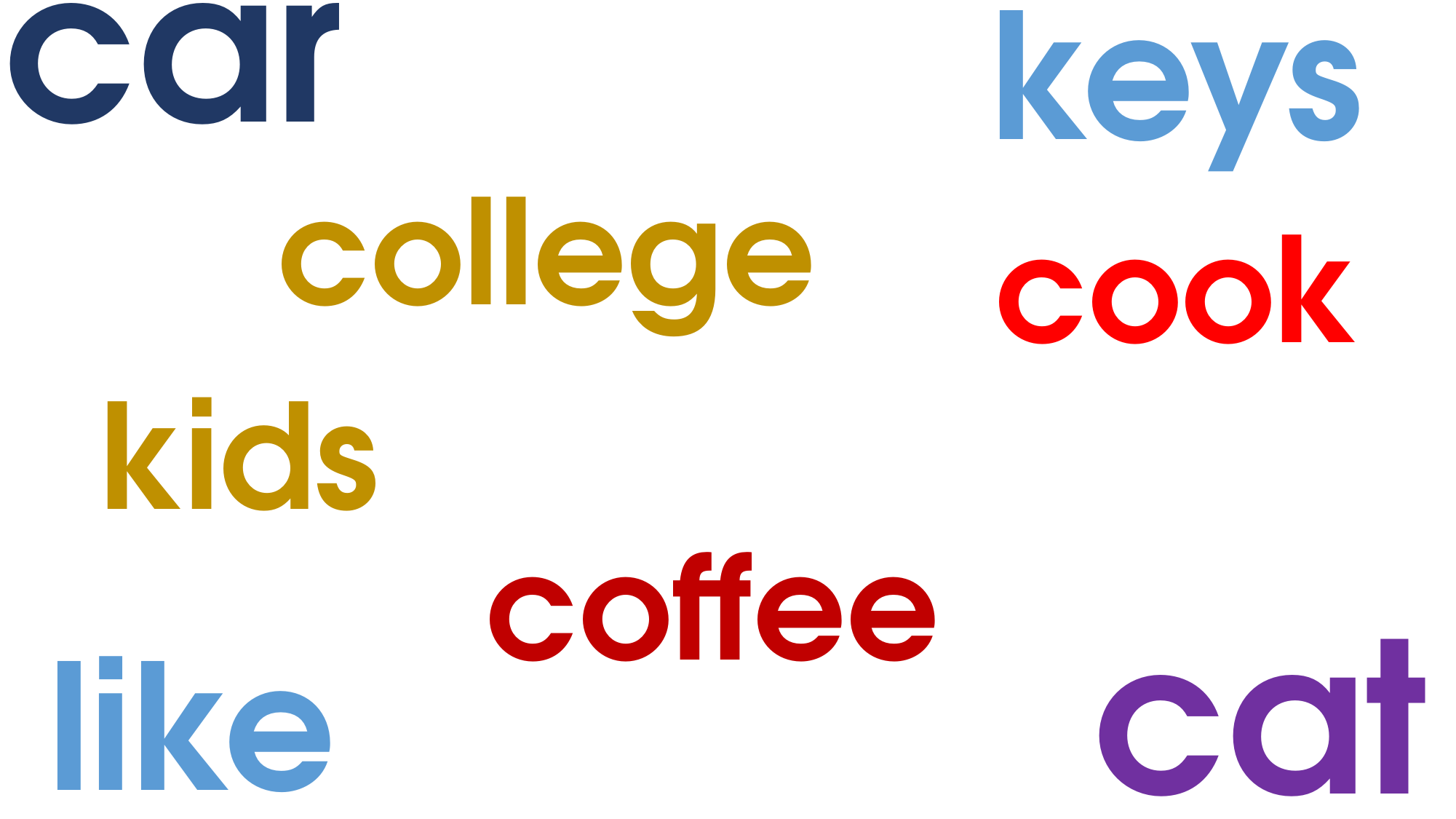

car
keys
college
cook
kids
coffee
cat
like